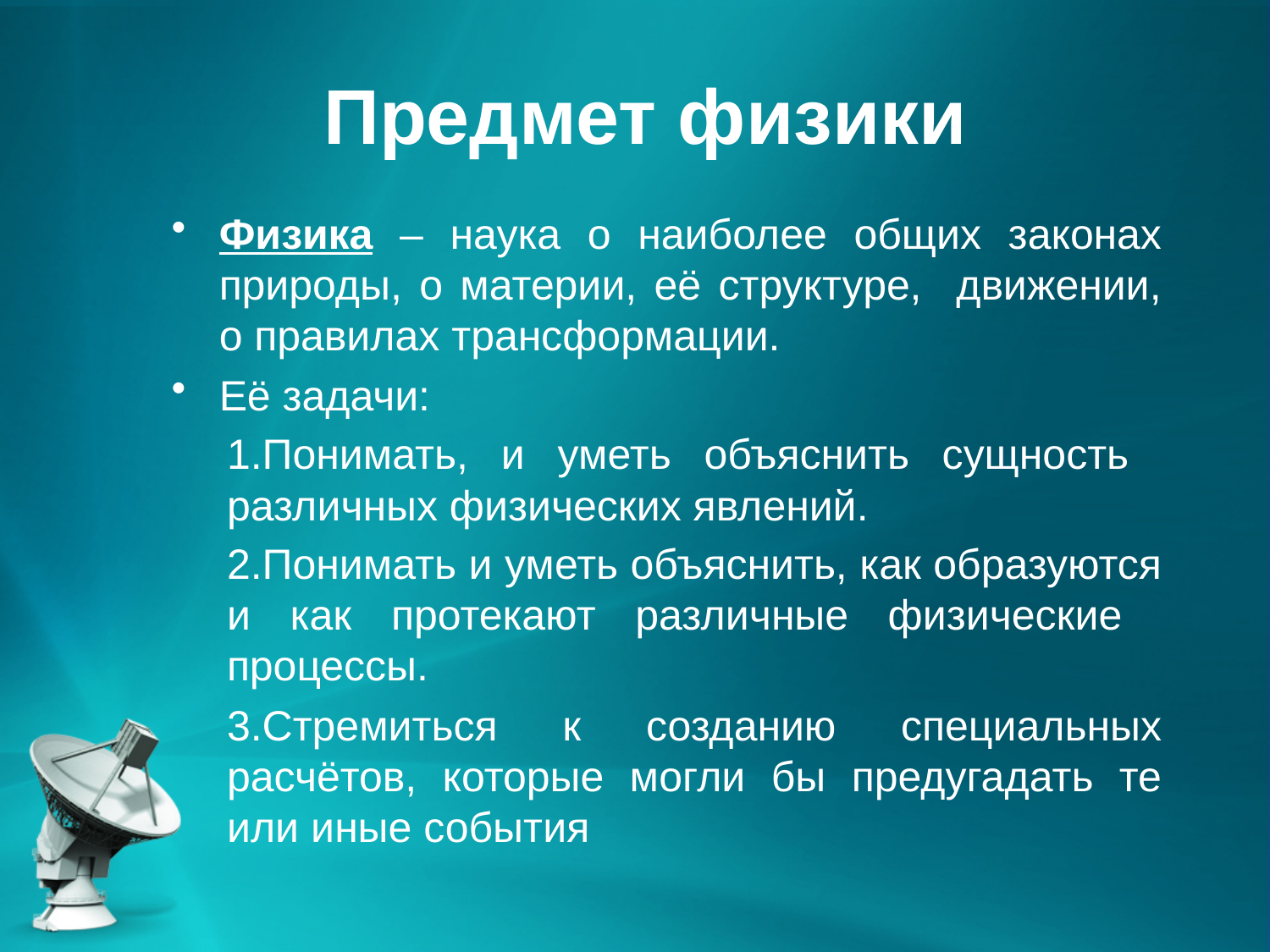

# Предмет физики
Физика – наука о наиболее общих законах природы, о материи, её структуре,  движении, о правилах трансформации.
Её задачи:
1.Понимать, и уметь объяснить сущность  различных физических явлений.
2.Понимать и уметь объяснить, как образуются и как протекают различные физические  процессы.
3.Стремиться к созданию специальных расчётов, которые могли бы предугадать те или иные события